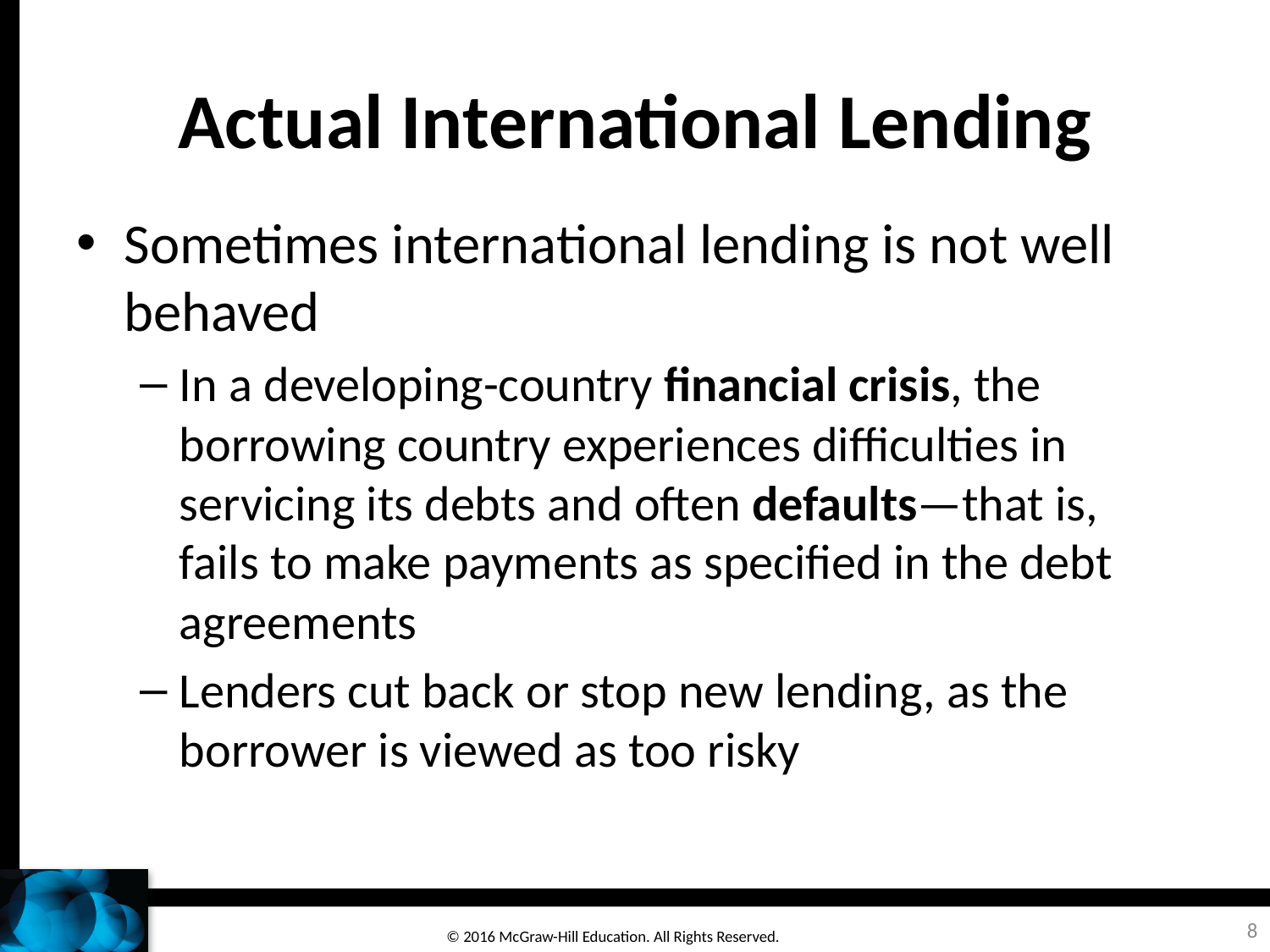

# Actual International Lending
Sometimes international lending is not well behaved
In a developing-country financial crisis, the borrowing country experiences difficulties in servicing its debts and often defaults—that is, fails to make payments as specified in the debt agreements
Lenders cut back or stop new lending, as the borrower is viewed as too risky

8
© 2016 McGraw-Hill Education. All Rights Reserved.